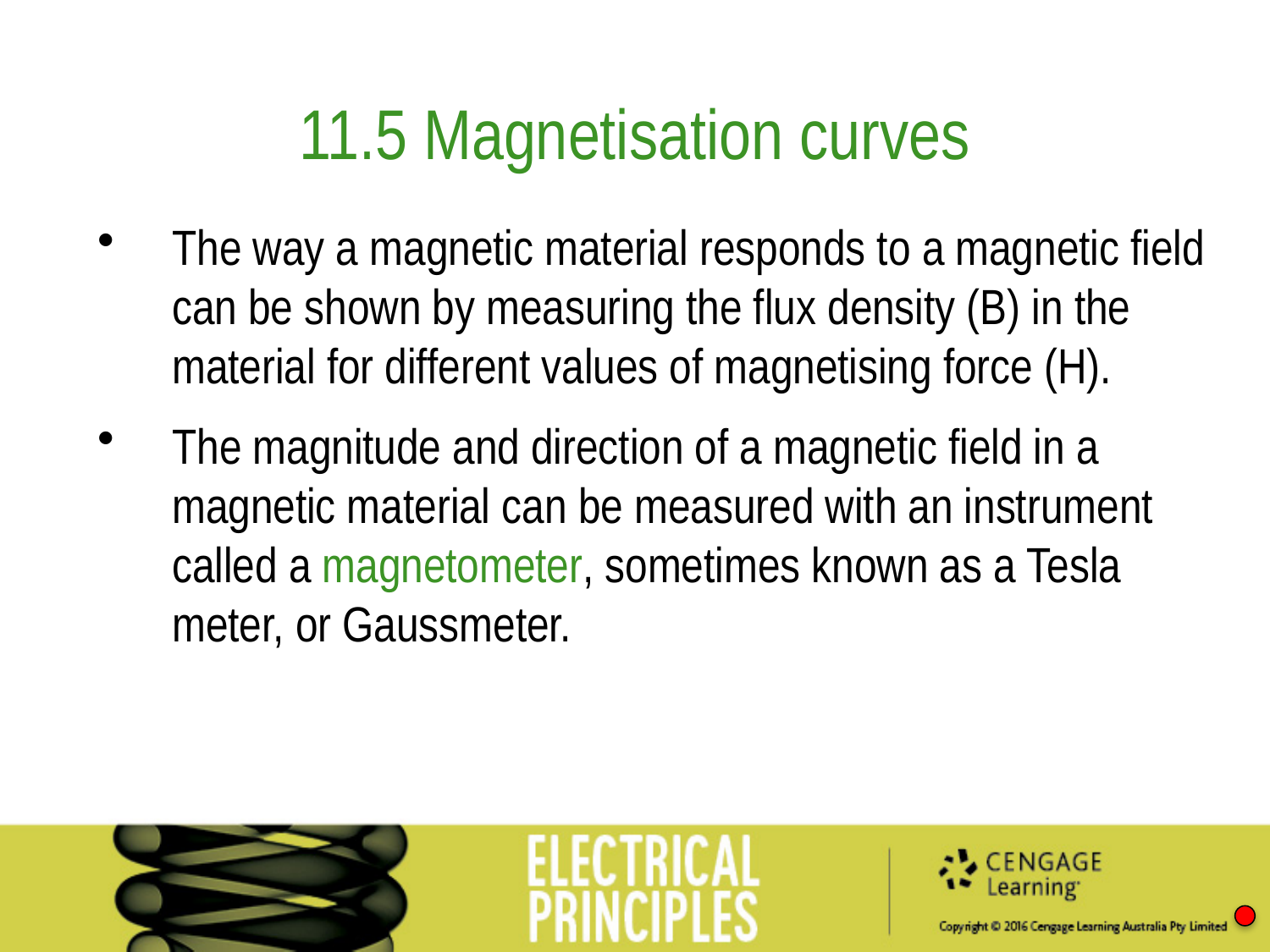

11.5 Magnetisation curves
The way a magnetic material responds to a magnetic field can be shown by measuring the flux density (B) in the material for different values of magnetising force (H).
The magnitude and direction of a magnetic field in a magnetic material can be measured with an instrument called a magnetometer, sometimes known as a Tesla meter, or Gaussmeter.